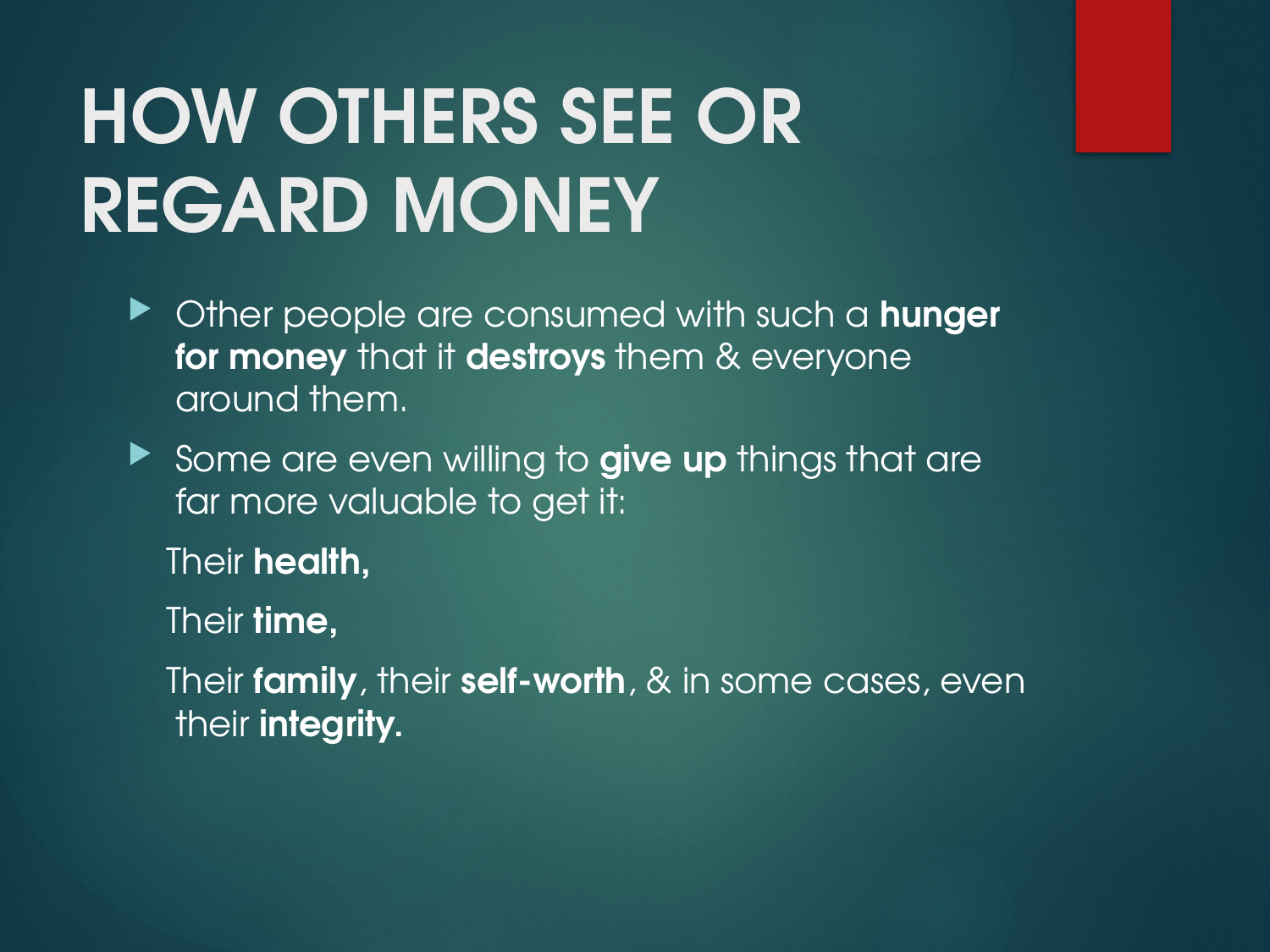

# HOW OTHERS SEE OR REGARD MONEY
Other people are consumed with such a hunger for money that it destroys them & everyone around them.
Some are even willing to give up things that are far more valuable to get it:
    Their health,
    Their time,
    Their family, their self-worth, & in some cases, even their integrity.